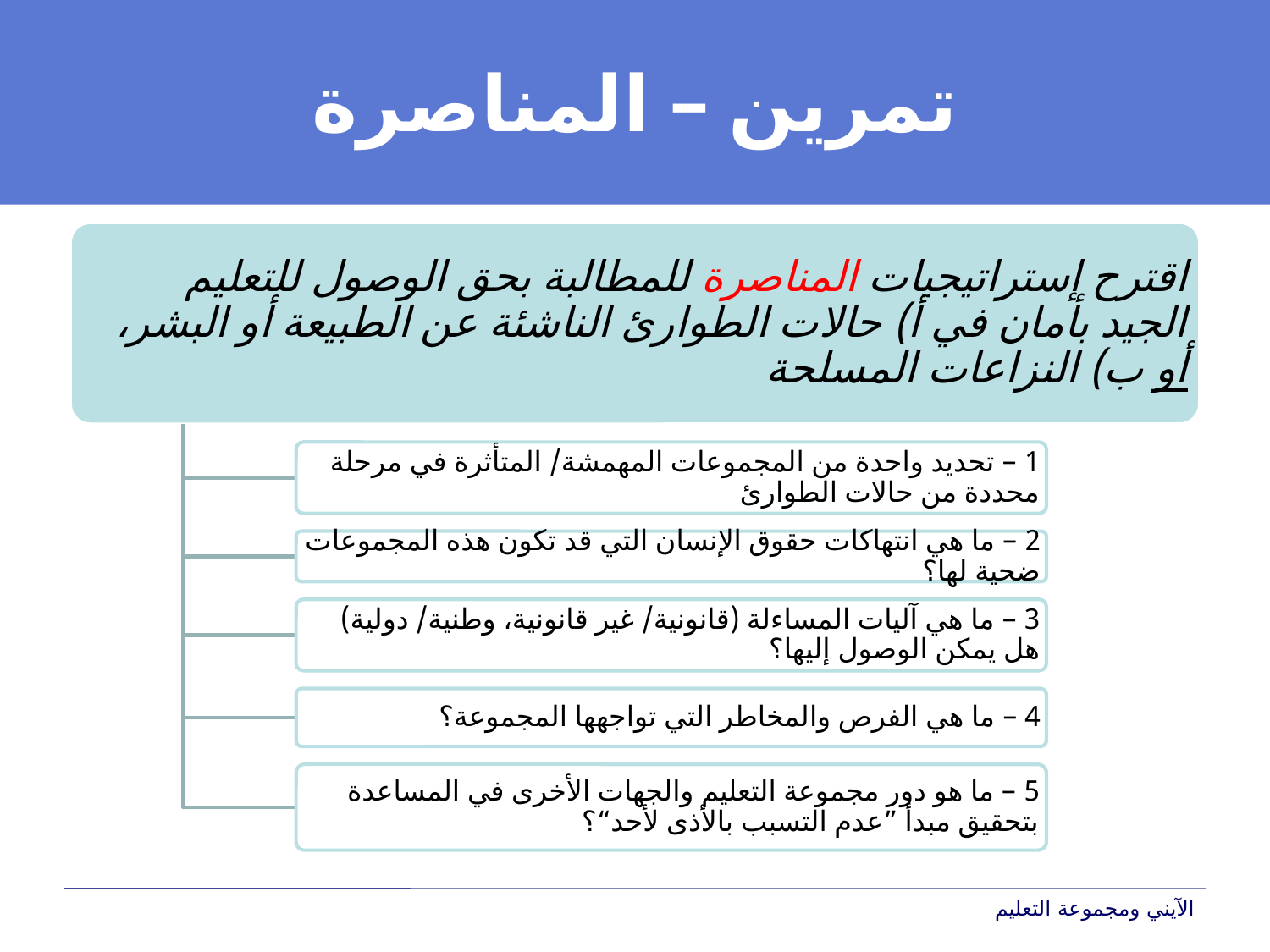

# تمرين – المناصرة
اقترح إستراتيجيات المناصرة للمطالبة بحق الوصول للتعليم الجيد بأمان في أ) حالات الطوارئ الناشئة عن الطبيعة أو البشر، أو ب) النزاعات المسلحة
1 – تحديد واحدة من المجموعات المهمشة/ المتأثرة في مرحلة محددة من حالات الطوارئ
2 – ما هي انتهاكات حقوق الإنسان التي قد تكون هذه المجموعات ضحية لها؟
3 – ما هي آليات المساءلة (قانونية/ غير قانونية، وطنية/ دولية) هل يمكن الوصول إليها؟
4 – ما هي الفرص والمخاطر التي تواجهها المجموعة؟
5 – ما هو دور مجموعة التعليم والجهات الأخرى في المساعدة بتحقيق مبدأ ”عدم التسبب بالأذى لأحد“؟
الآيني ومجموعة التعليم